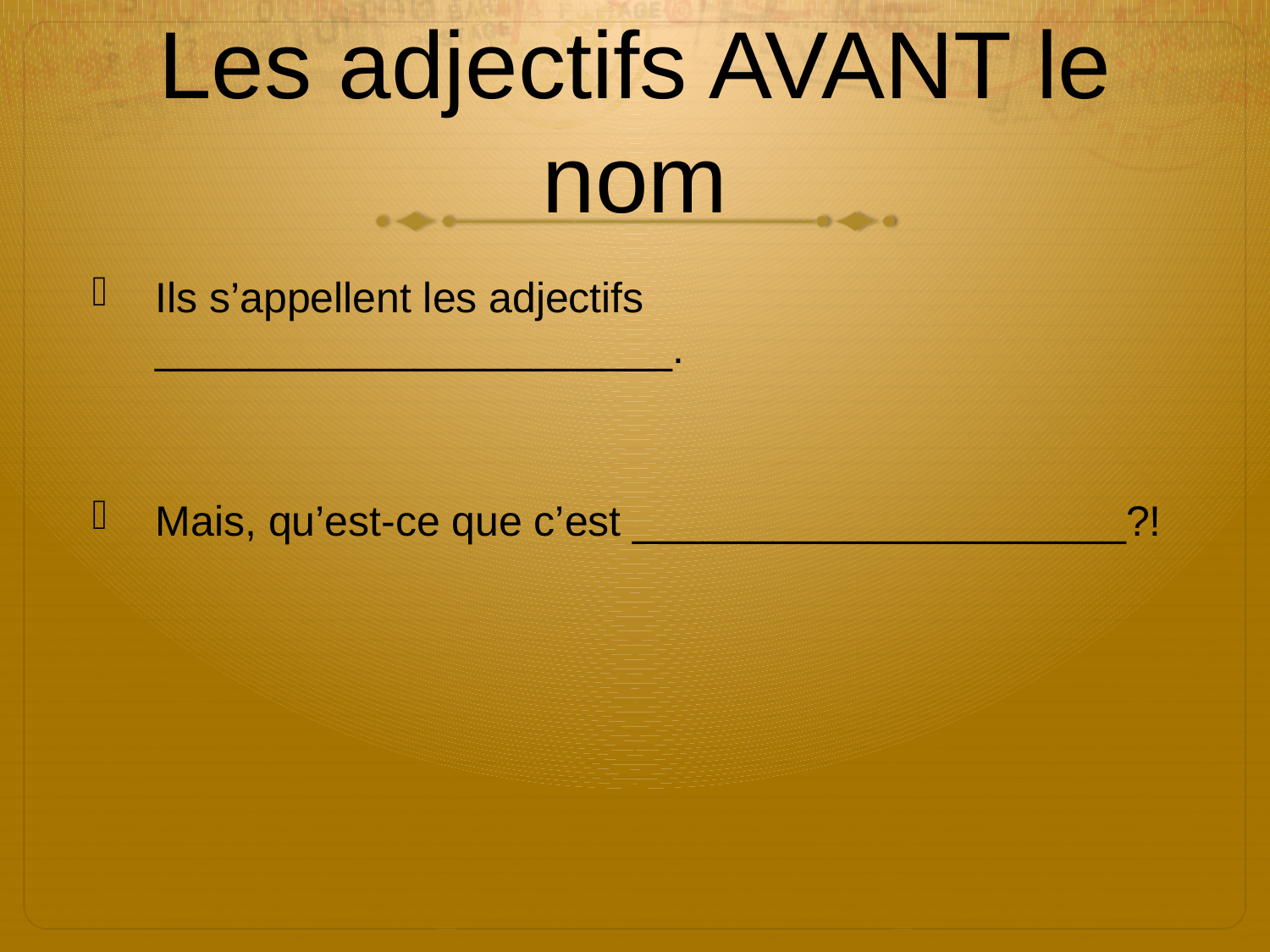

# Les adjectifs AVANT le nom
Ils s’appellent les adjectifs ______________________.

Mais, qu’est-ce que c’est _____________________?!